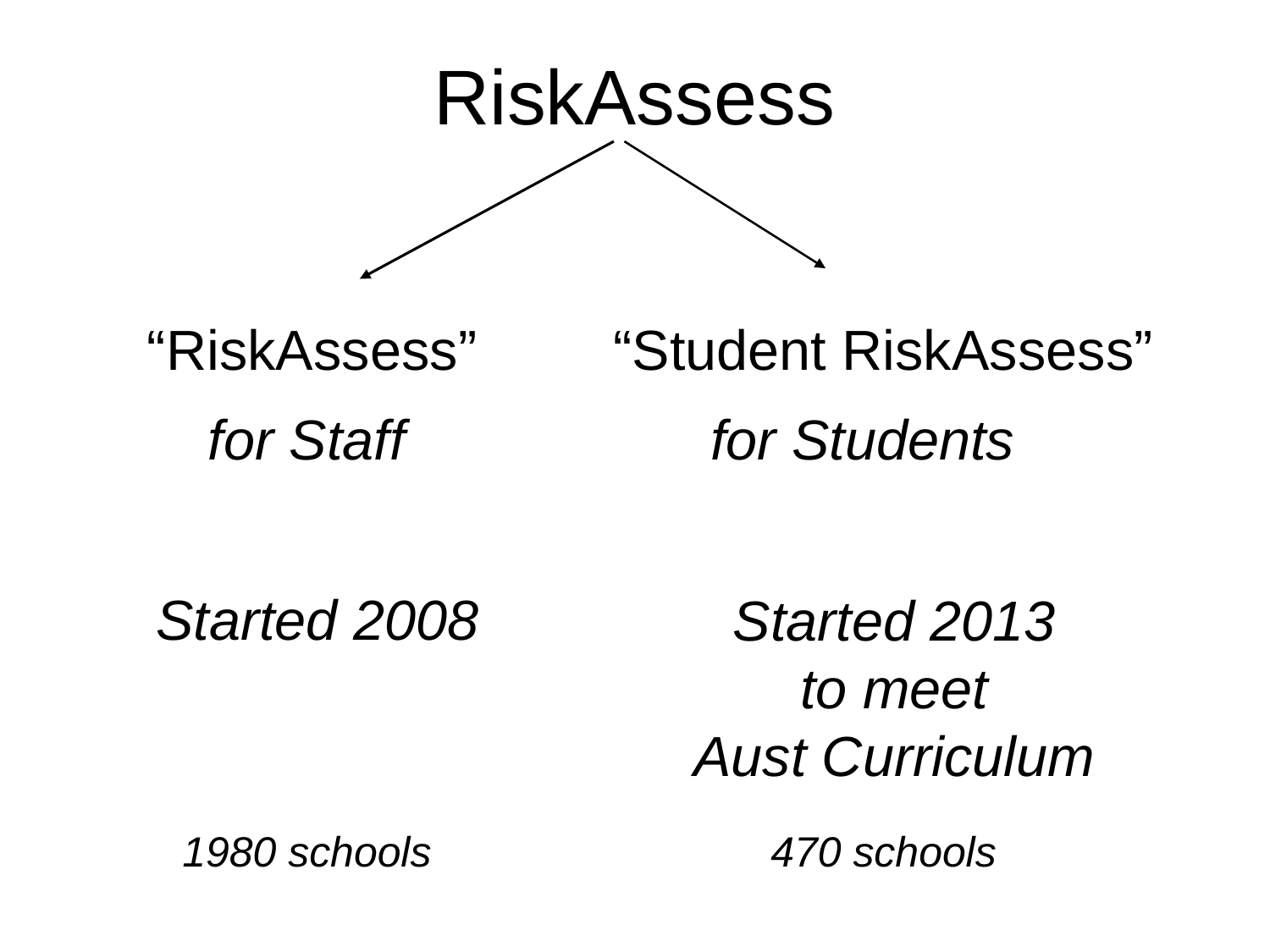

# RiskAssess

“RiskAssess”
“Student RiskAssess”
for Staff
for Students
Started 2008
Started 2013
to meet
Aust Curriculum
1980 schools
470 schools